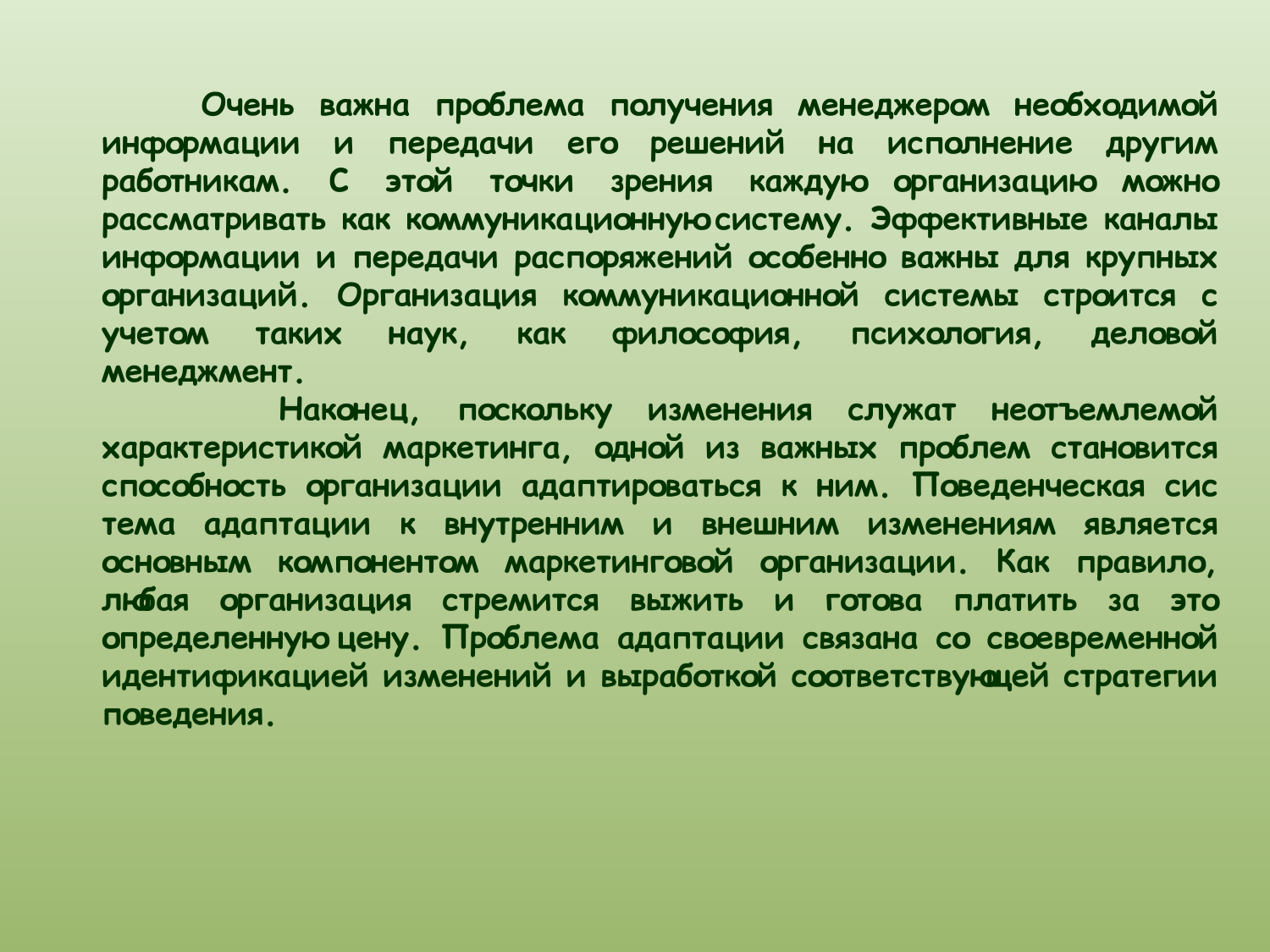

# Очень важна проблема получения менеджером необходимой информации и передачи его решений на исполнение другим работникам. С этой точки зрения каждую организацию можно рассматривать как коммуникационную систему. Эффективные каналы информации и передачи распоряжений особенно важны для крупных организаций. Организация коммуникационной системы строится с учетом таких наук, как философия, психология, деловой менеджмент. Наконец, поскольку изменения служат неотъемлемой характеристикой маркетинга, одной из важных проблем становится способность организации адаптироваться к ним. Поведенческая сис­тема адаптации к внутренним и внешним изменениям является основным компонентом маркетинговой организации. Как правило, любая организация стремится выжить и готова платить за это определенную цену. Проблема адаптации связана со своевременной идентификацией изменений и выработкой соответствующей стратегии поведения.